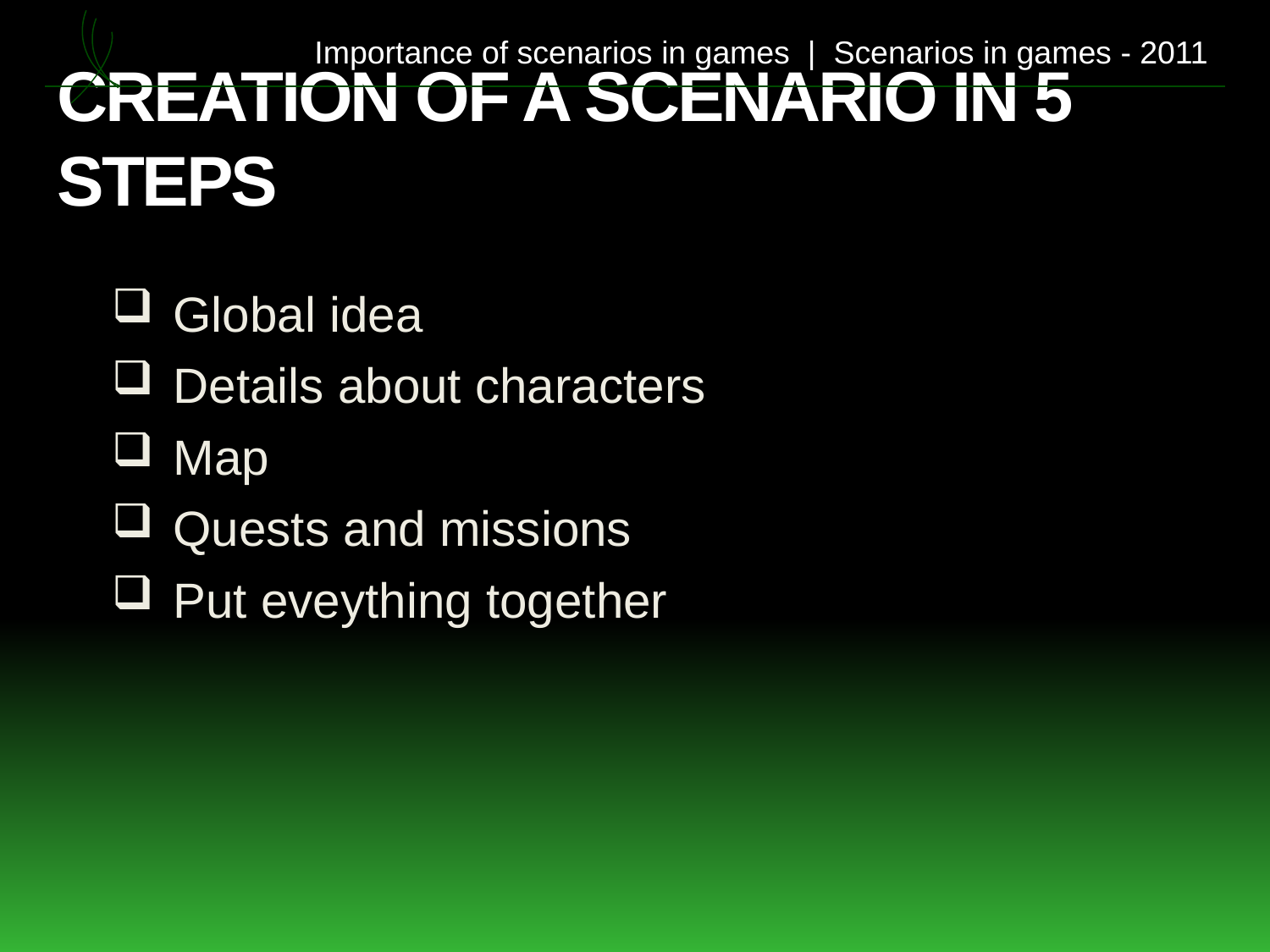

Importance of scenarios in games  |  Scenarios in games - 2011
# Creation of a scenario in 5 steps
 Global idea
 Details about characters
 Map
 Quests and missions
 Put eveything together